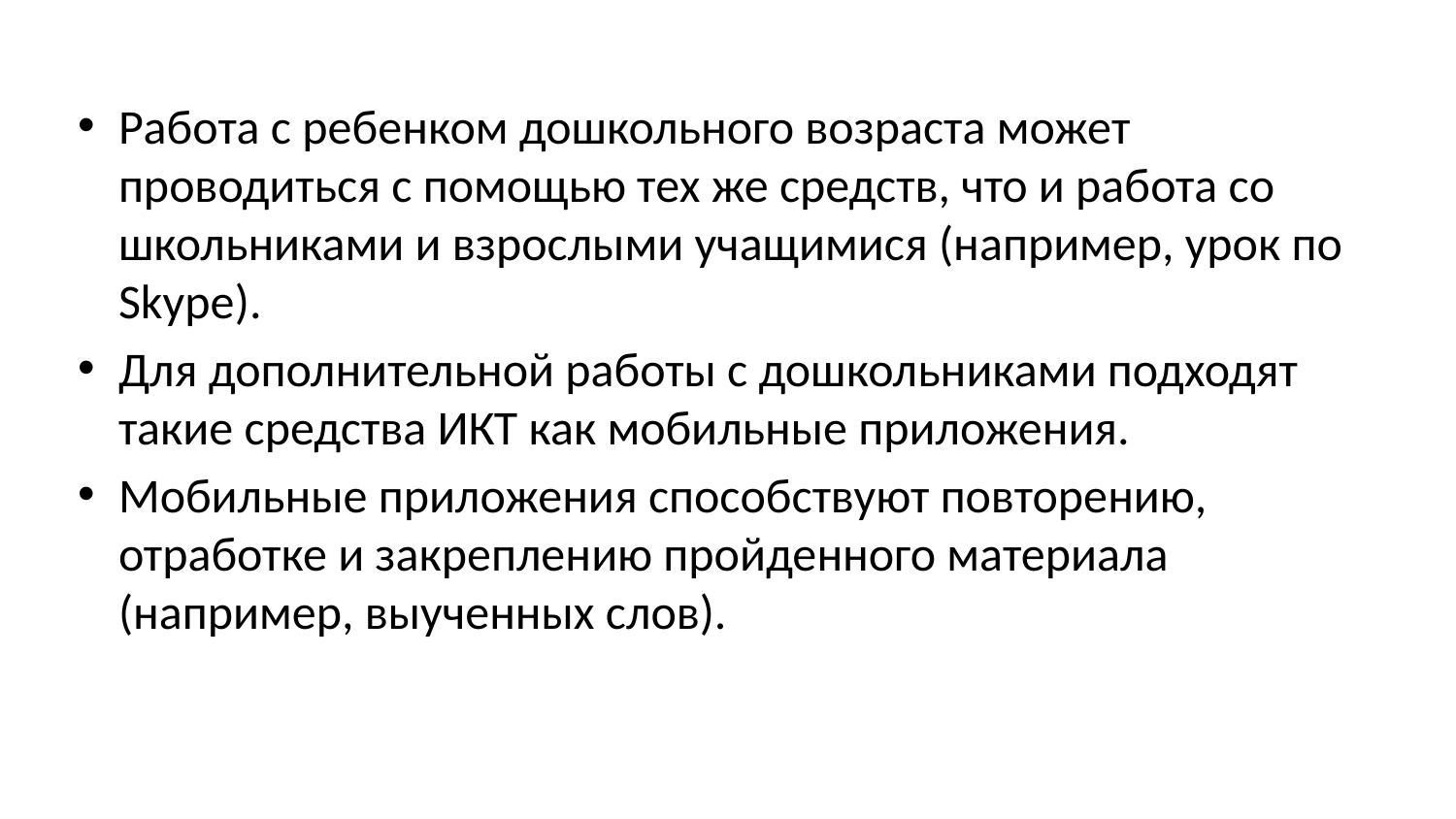

Работа с ребенком дошкольного возраста может проводиться с помощью тех же средств, что и работа со школьниками и взрослыми учащимися (например, урок по Skype).
Для дополнительной работы с дошкольниками подходят такие средства ИКТ как мобильные приложения.
Мобильные приложения способствуют повторению, отработке и закреплению пройденного материала (например, выученных слов).